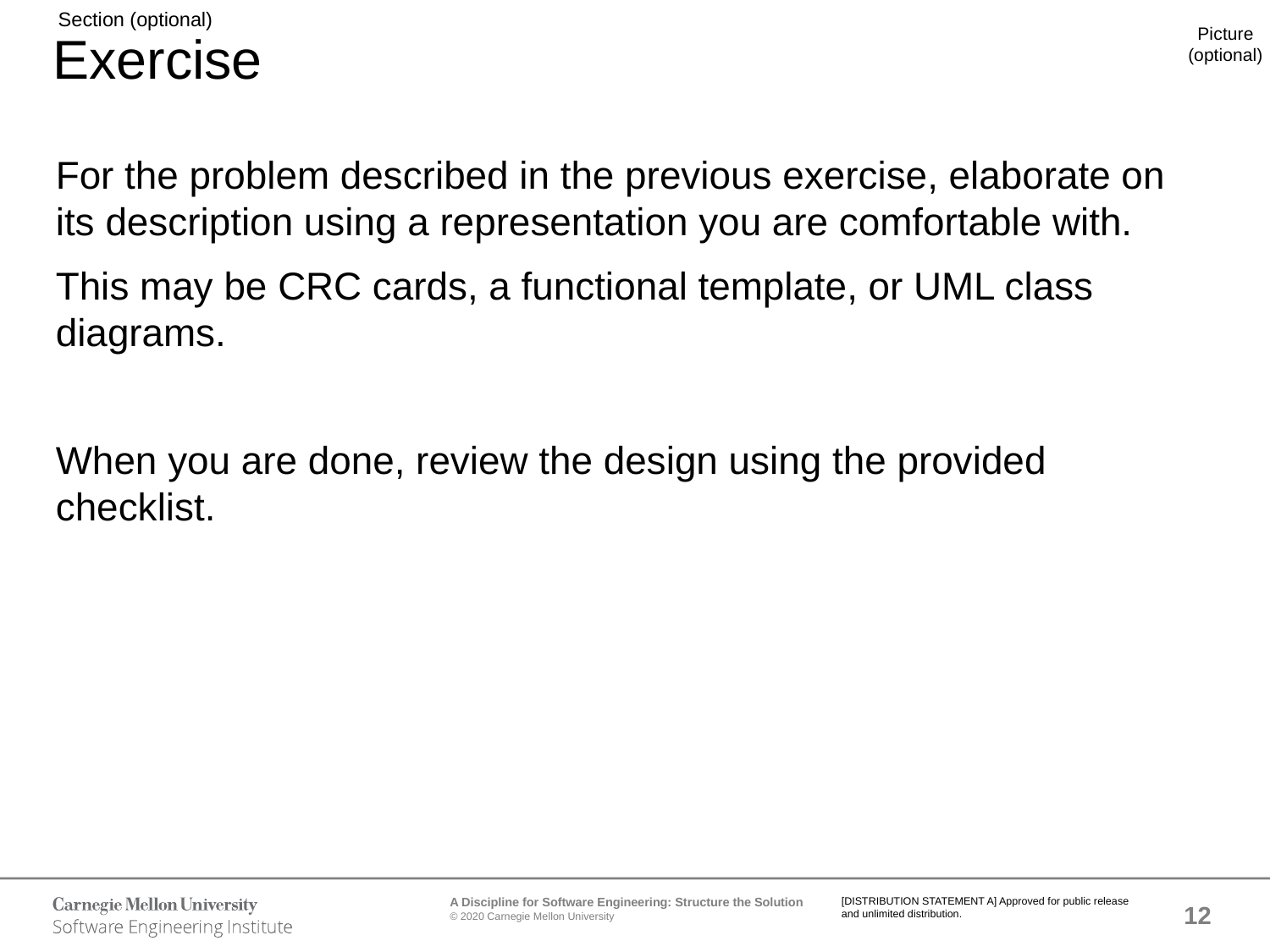

# Exercise
For the problem described in the previous exercise, elaborate on its description using a representation you are comfortable with.
This may be CRC cards, a functional template, or UML class diagrams.

When you are done, review the design using the provided checklist.